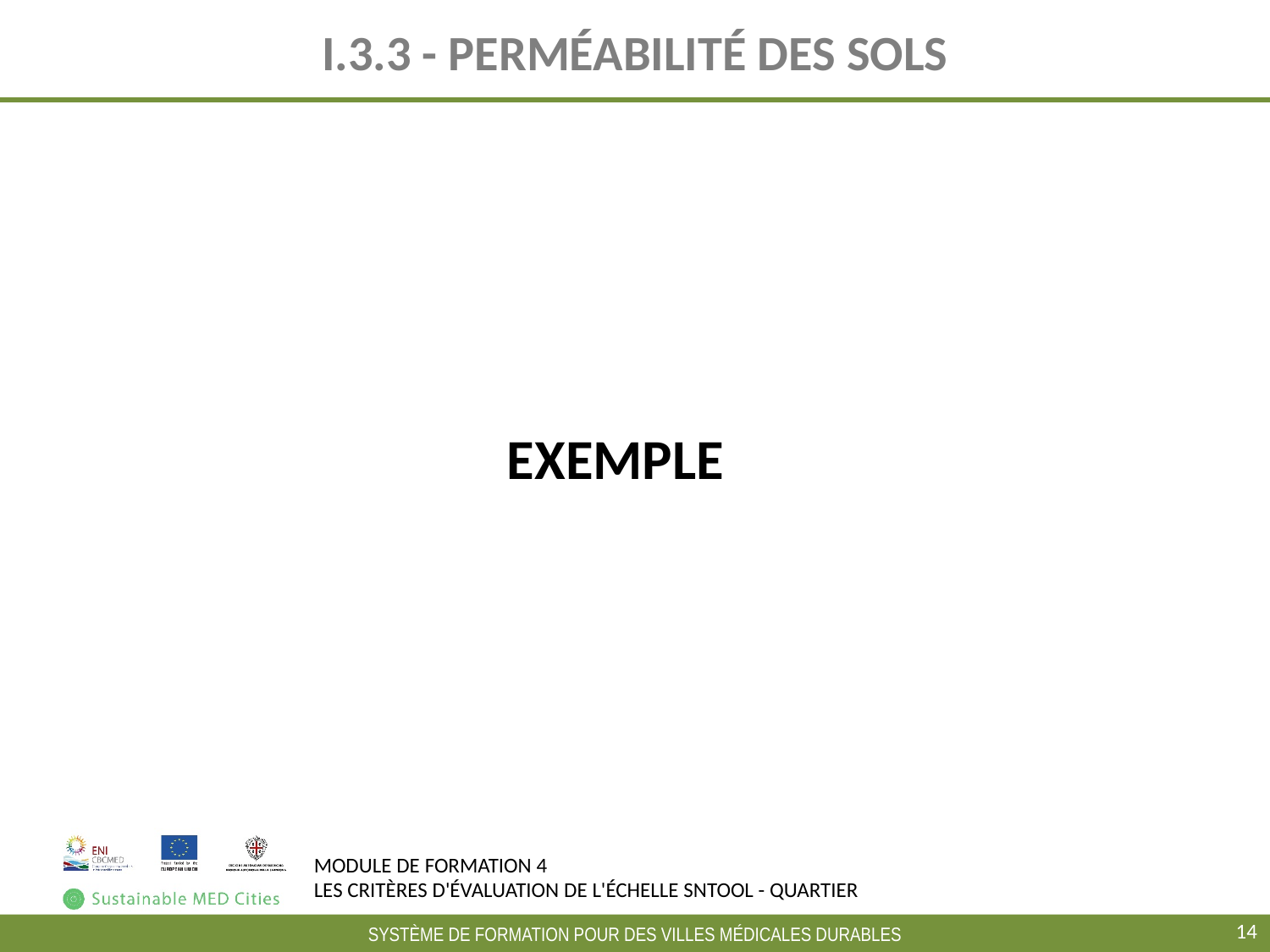

# I.3.3 - PERMÉABILITÉ DES SOLS

EXEMPLE

14